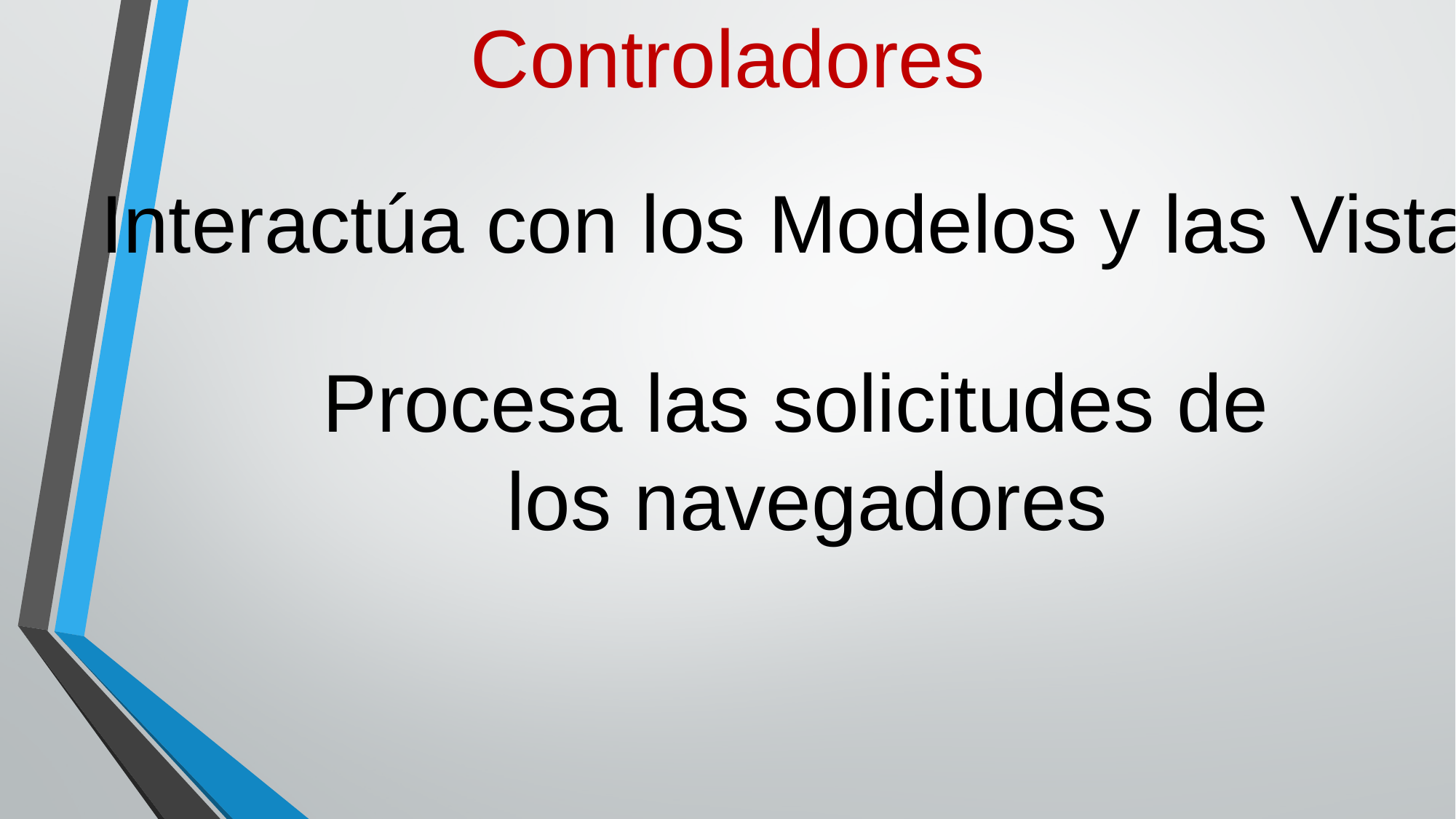

Controladores
Interactúa con los Modelos y las Vistas
Procesa las solicitudes de
los navegadores